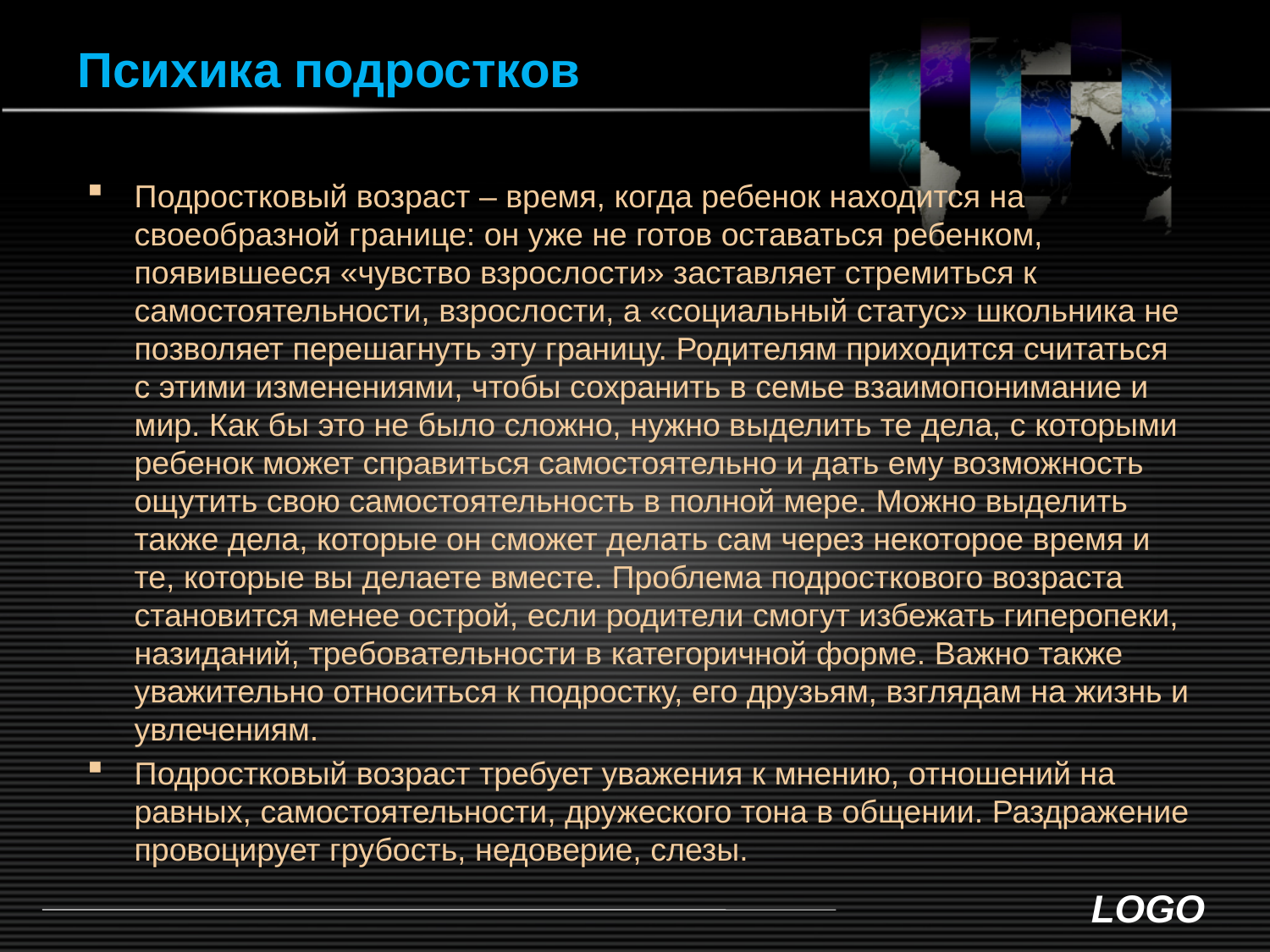

# Психика подростков
Подростковый возраст – время, когда ребенок находится на своеобразной границе: он уже не готов оставаться ребенком, появившееся «чувство взрослости» заставляет стремиться к самостоятельности, взрослости, а «социальный статус» школьника не позволяет перешагнуть эту границу. Родителям приходится считаться с этими изменениями, чтобы сохранить в семье взаимопонимание и мир. Как бы это не было сложно, нужно выделить те дела, с которыми ребенок может справиться самостоятельно и дать ему возможность ощутить свою самостоятельность в полной мере. Можно выделить также дела, которые он сможет делать сам через некоторое время и те, которые вы делаете вместе. Проблема подросткового возраста становится менее острой, если родители смогут избежать гиперопеки, назиданий, требовательности в категоричной форме. Важно также уважительно относиться к подростку, его друзьям, взглядам на жизнь и увлечениям.
Подростковый возраст требует уважения к мнению, отношений на равных, самостоятельности, дружеского тона в общении. Раздражение провоцирует грубость, недоверие, слезы.